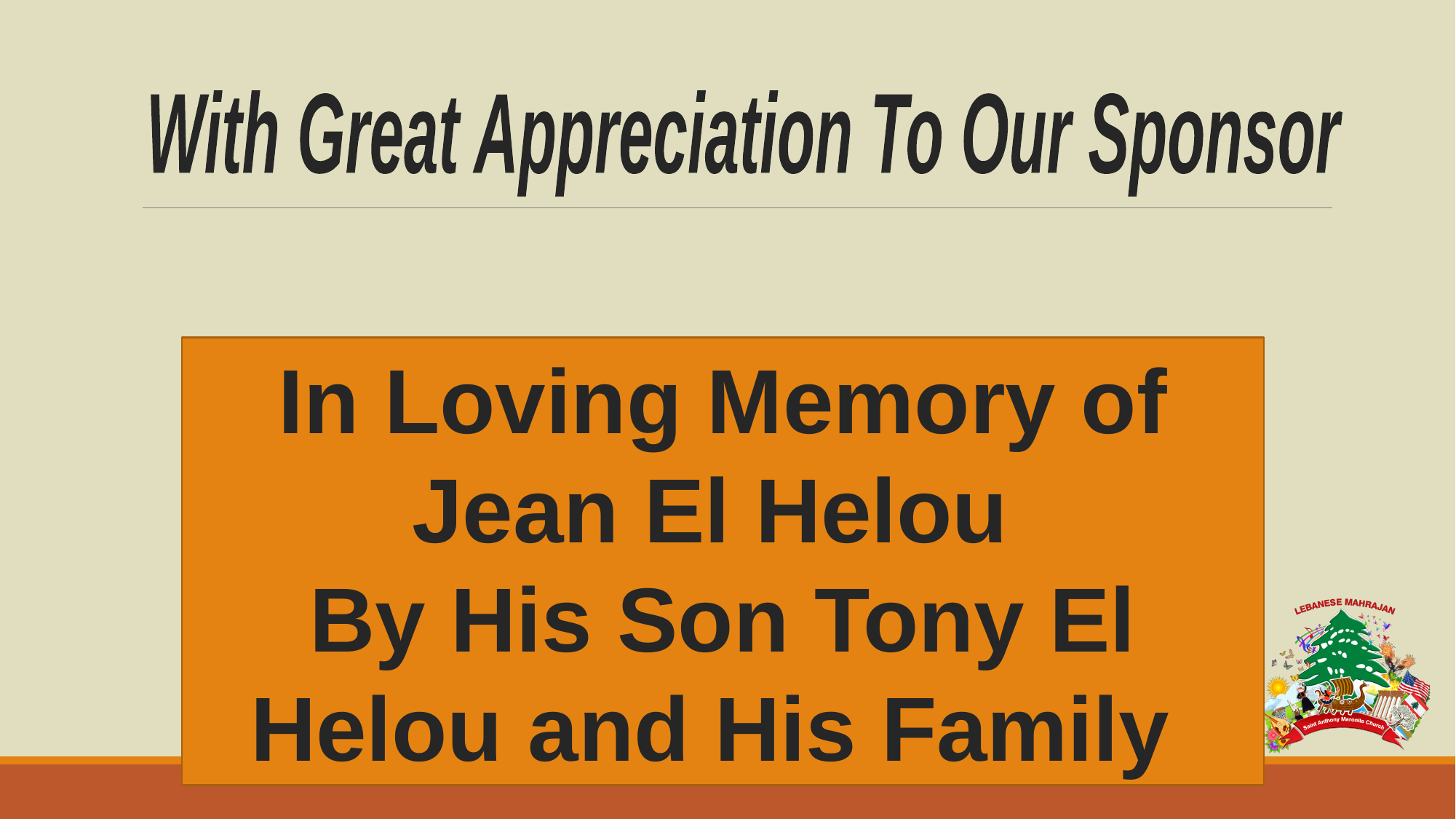

In Loving Memory of Jean El Helou
By His Son Tony El Helou and His Family